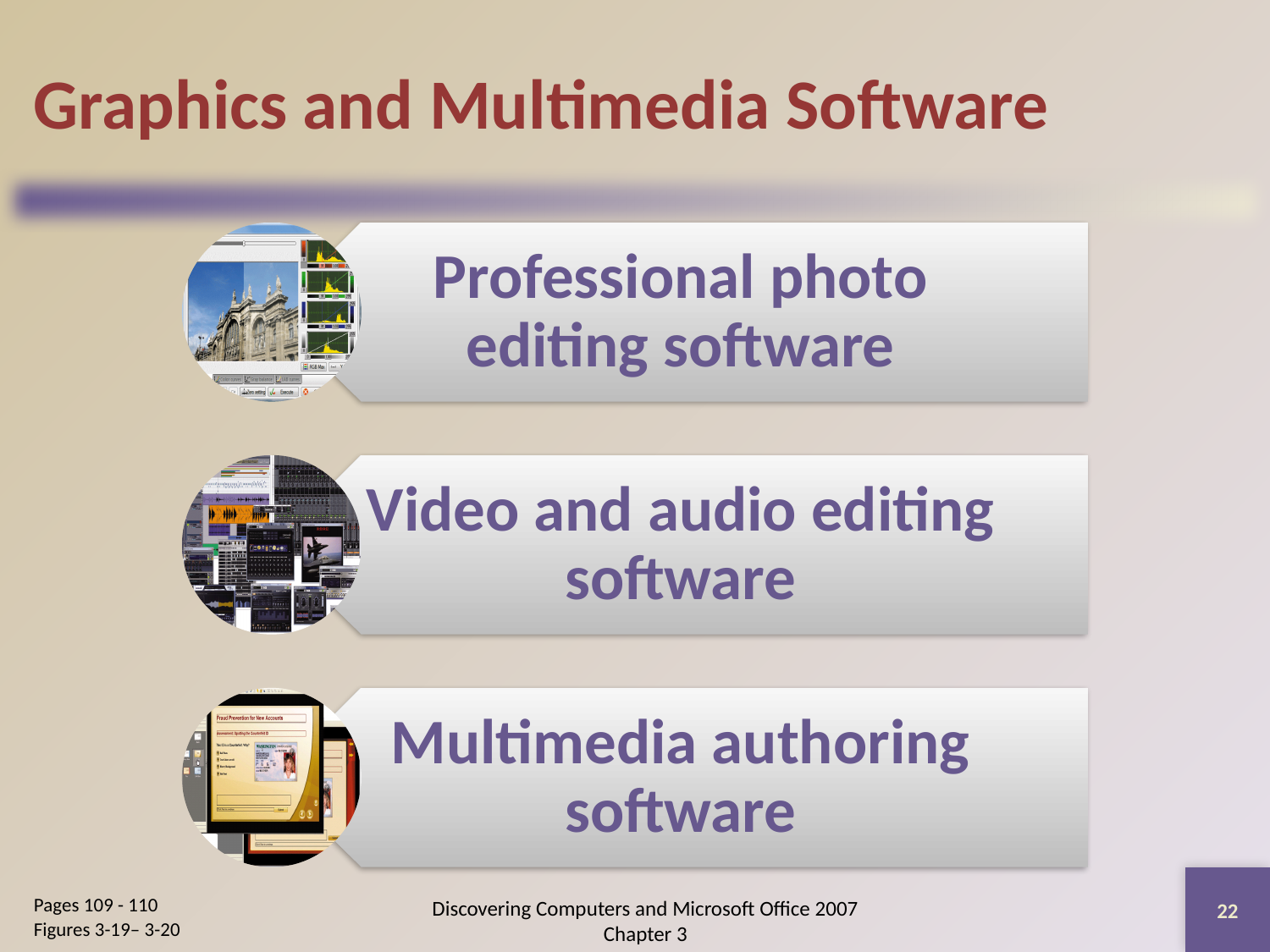

# Graphics and Multimedia Software
Professional photo editing software
Video and audio editing software
Multimedia authoring software
22
Pages 109 - 110
Figures 3-19– 3-20
Discovering Computers and Microsoft Office 2007
Chapter 3